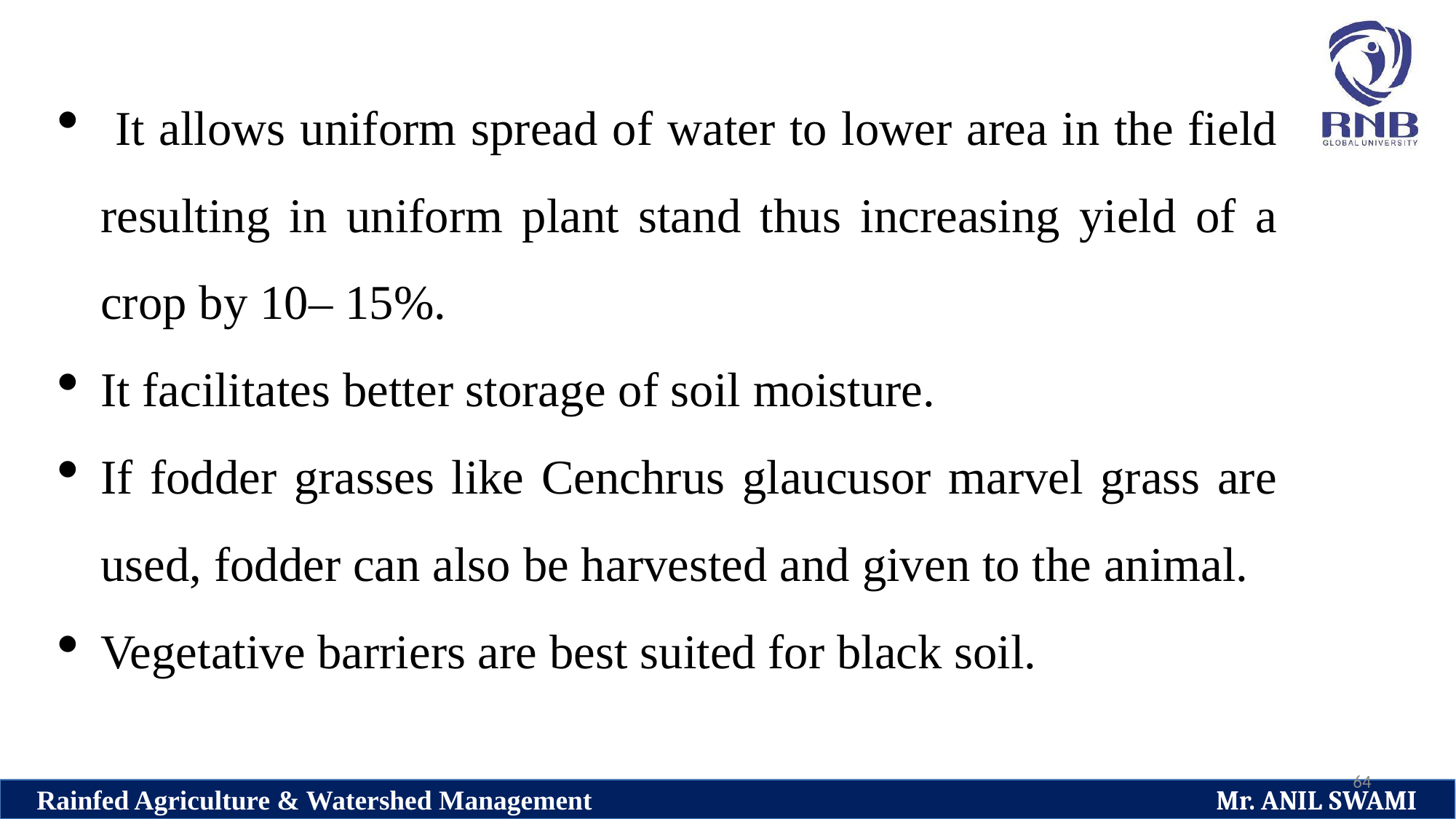

It allows uniform spread of water to lower area in the field resulting in uniform plant stand thus increasing yield of a crop by 10– 15%.
It facilitates better storage of soil moisture.
If fodder grasses like Cenchrus glaucusor marvel grass are used, fodder can also be harvested and given to the animal.
Vegetative barriers are best suited for black soil.
64